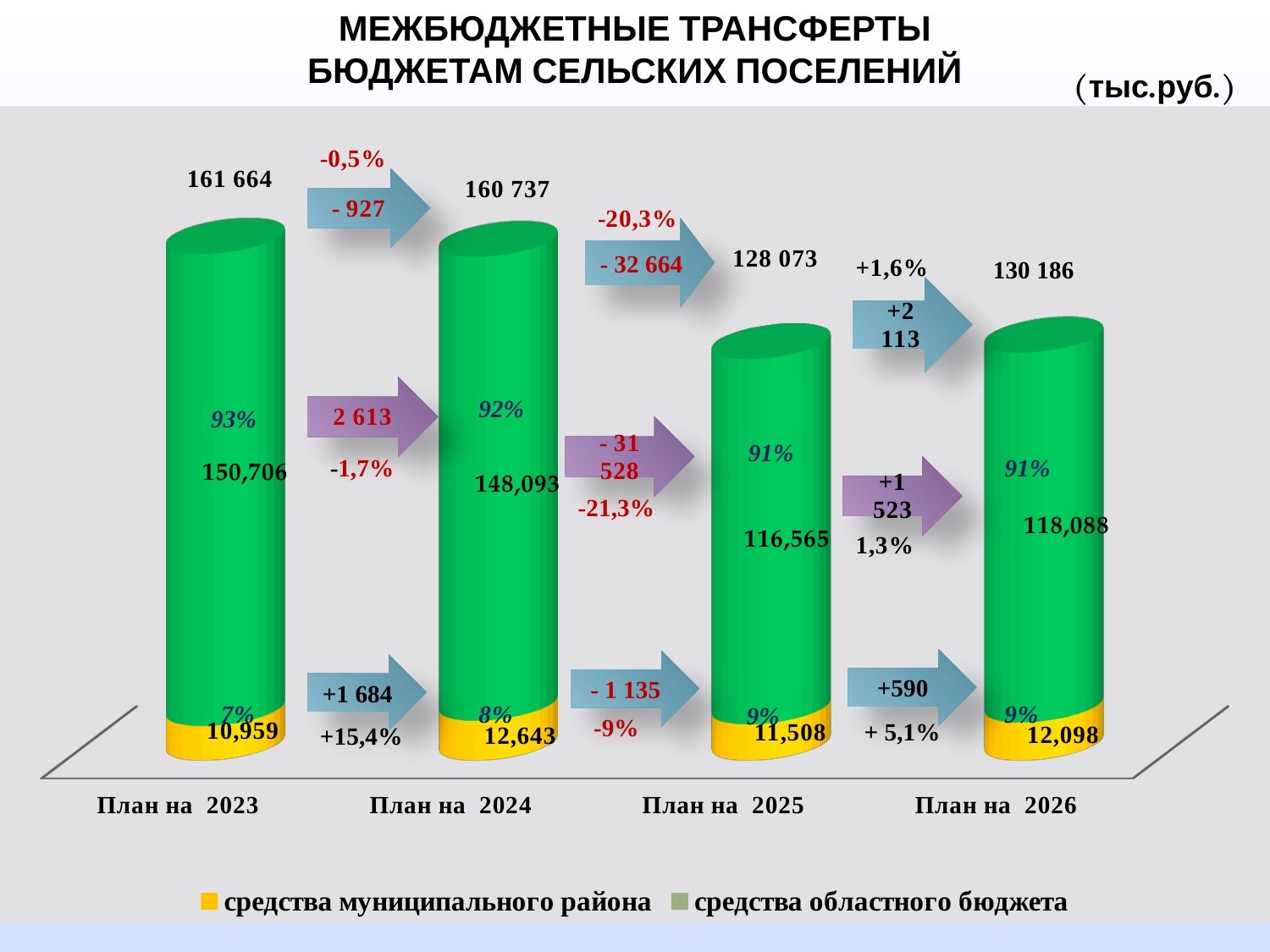

МЕЖБЮДЖЕТНЫЕ ТРАНСФЕРТЫ
БЮДЖЕТАМ СЕЛЬСКИХ ПОСЕЛЕНИЙ
(тыс.руб.)

[unsupported chart]

- 32 664
130 186
92%
93%
91%
-1,7%
91%
-21,3%
+590
- 1 135
+1 684
9%
-9%
+ 5,1%
+15,4%